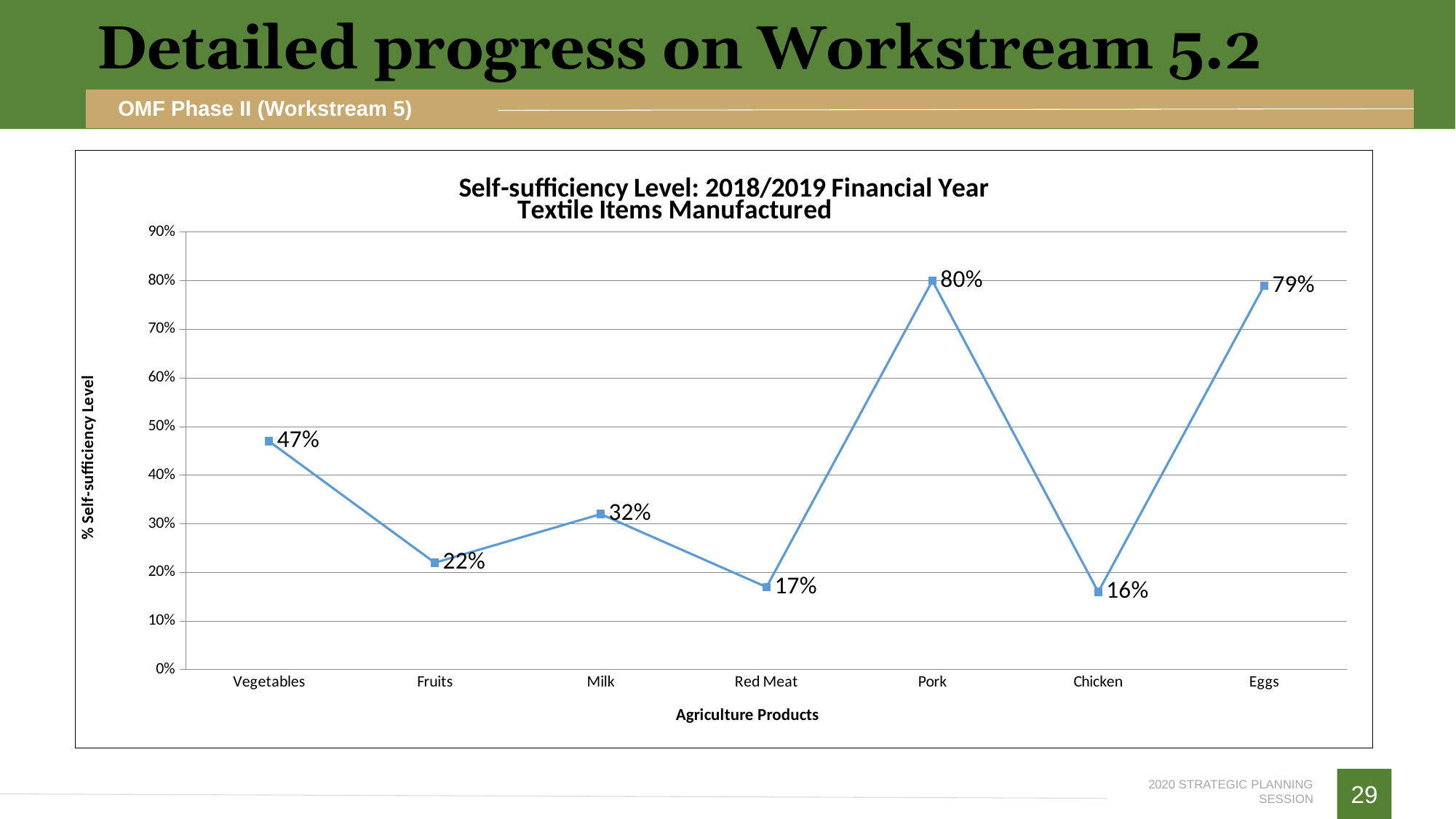

Detailed progress on Workstream 5.2

OMF Phase II (Workstream 5)

### Chart: Self-sufficiency Level: 2018/2019 Financial Year

| Category | 2018/2019 |
|---|---|
| Vegetables | 0.47 |
| Fruits | 0.22 |
| Milk | 0.32 |
| Red Meat | 0.17 |
| Pork | 0.8 |
| Chicken | 0.16 |
| Eggs | 0.79 |

### Chart: Textile Items Manufactured

| Category |
|---|